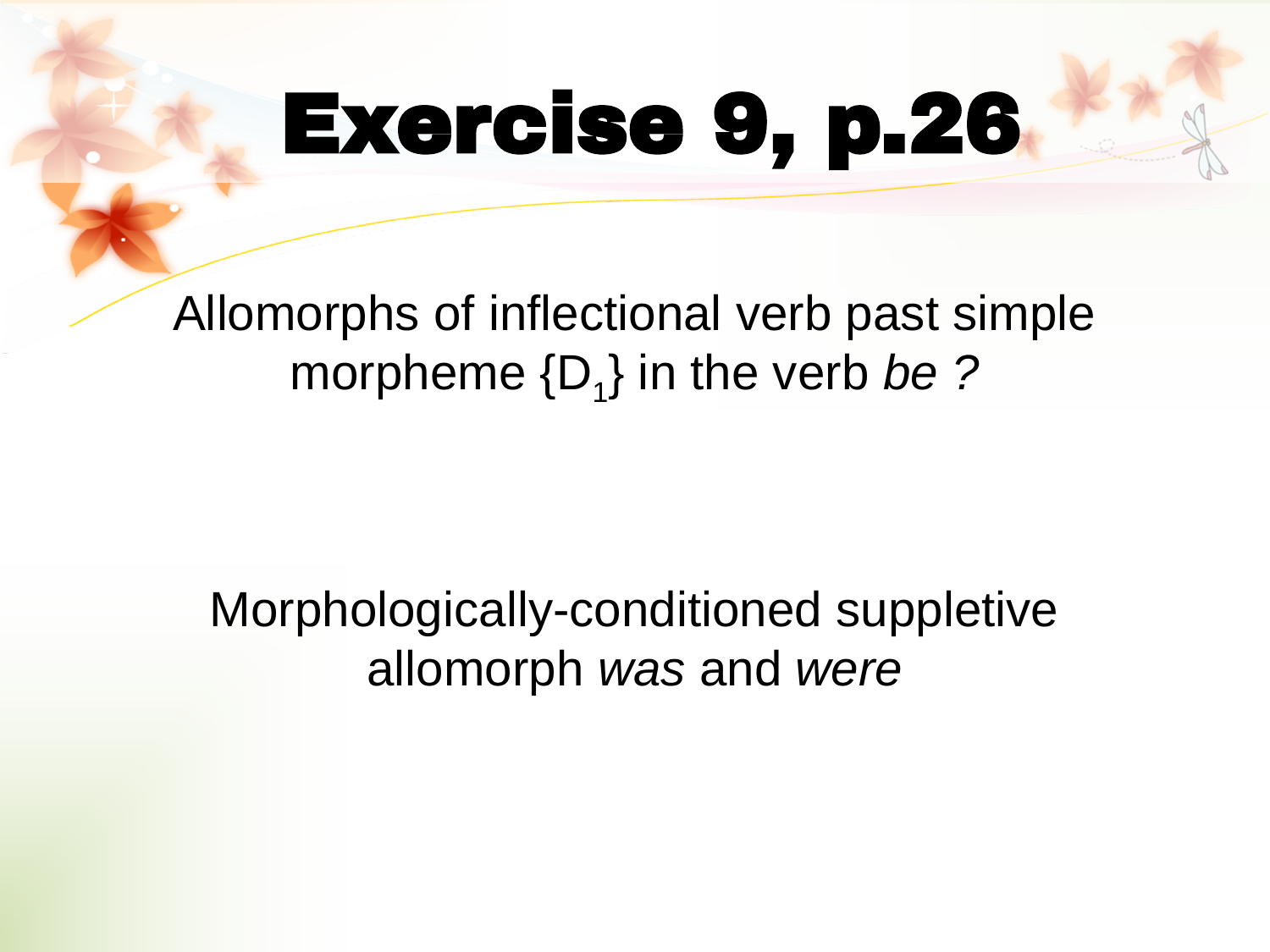

# Exercise 9, p.26
Allomorphs of inflectional verb past simple morpheme {D1} in the verb be ?
Morphologically-conditioned suppletive allomorph was and were